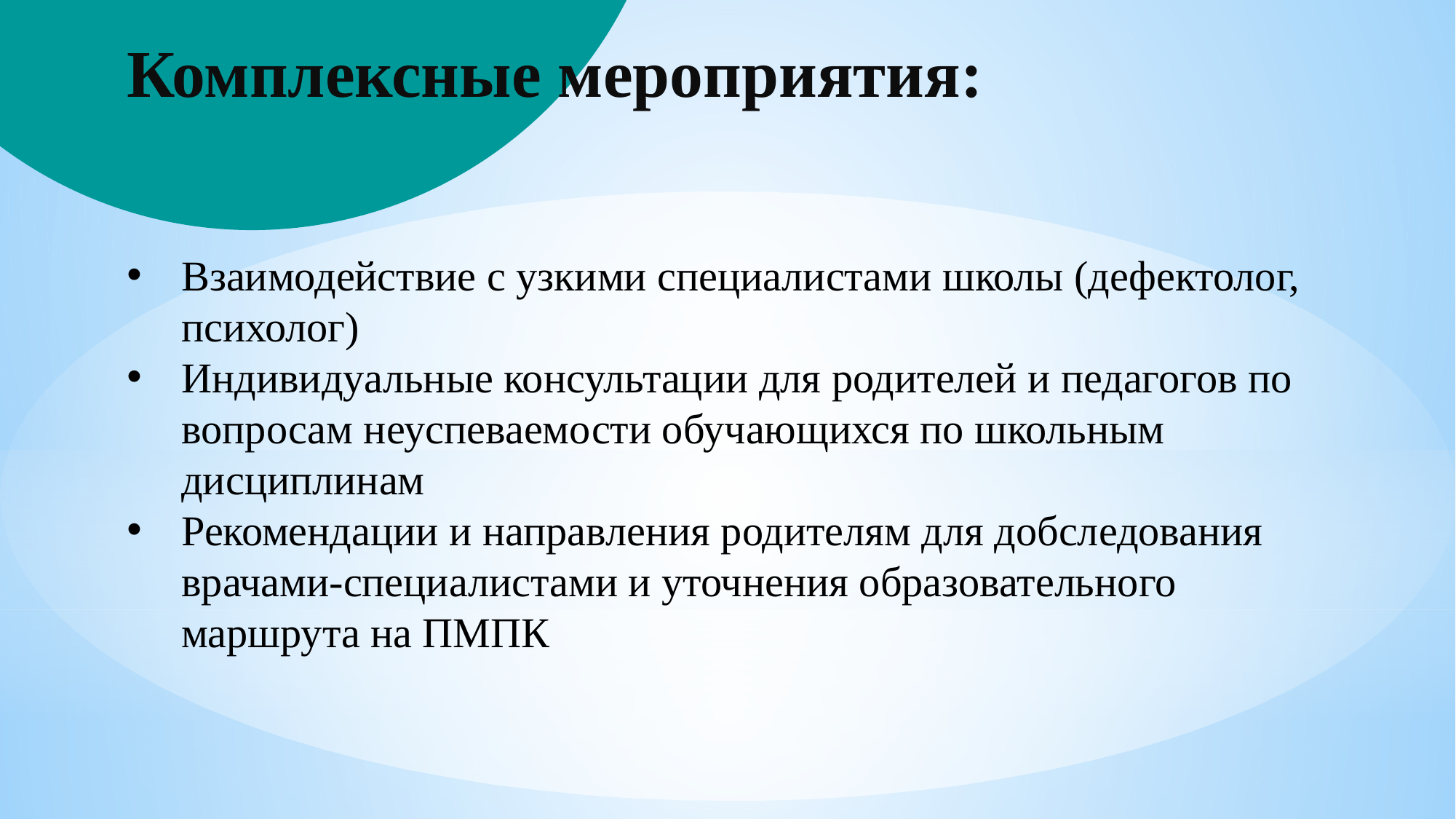

Комплексные мероприятия:
Взаимодействие с узкими специалистами школы (дефектолог, психолог)
Индивидуальные консультации для родителей и педагогов по вопросам неуспеваемости обучающихся по школьным дисциплинам
Рекомендации и направления родителям для добследования врачами-специалистами и уточнения образовательного маршрута на ПМПК